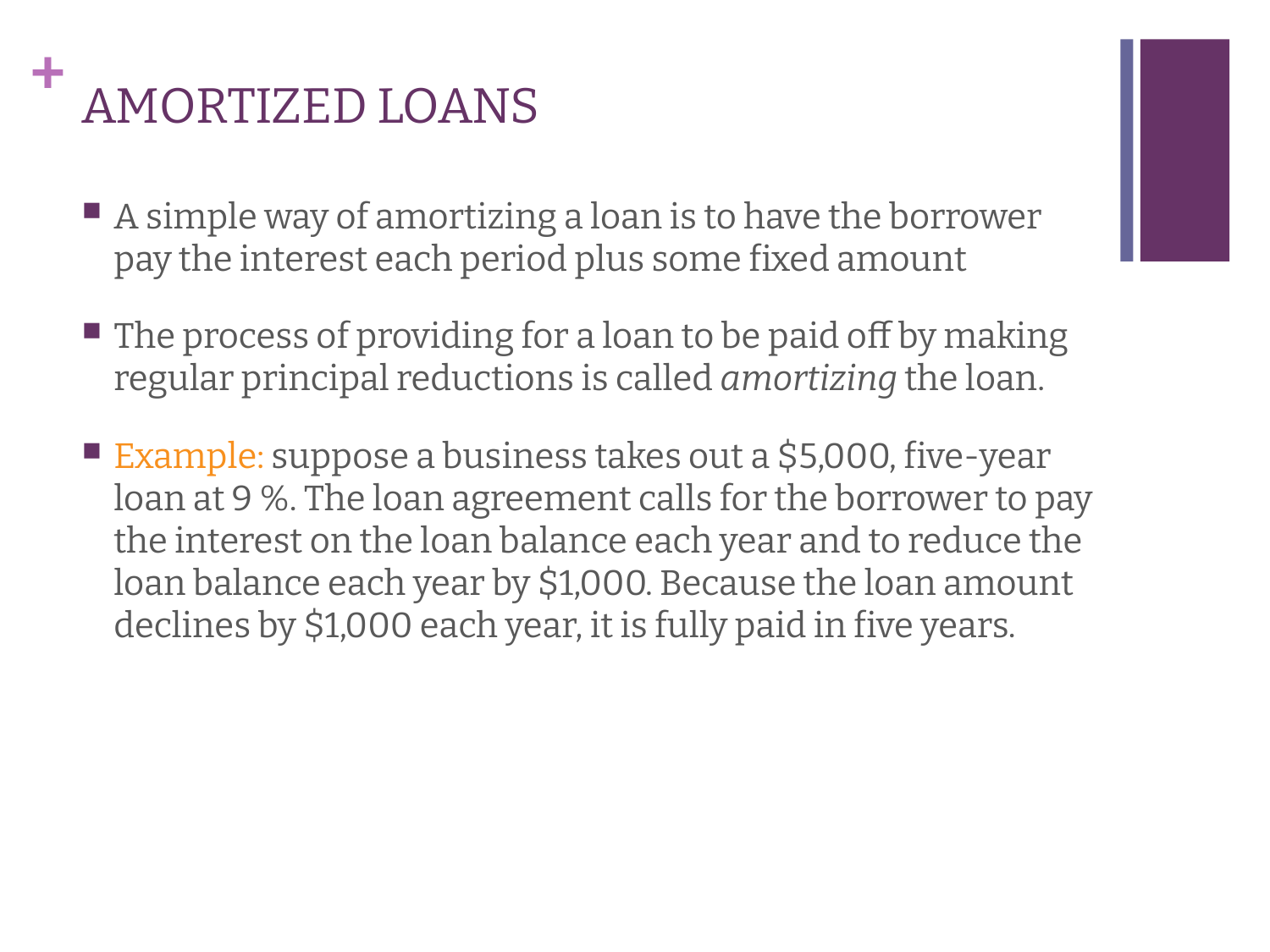

# AMORTIZED LOANS
A simple way of amortizing a loan is to have the borrower pay the interest each period plus some fixed amount
The process of providing for a loan to be paid off by making regular principal reductions is called amortizing the loan.
Example: suppose a business takes out a $5,000, five-year loan at 9 %. The loan agreement calls for the borrower to pay the interest on the loan balance each year and to reduce the loan balance each year by $1,000. Because the loan amount declines by $1,000 each year, it is fully paid in five years.